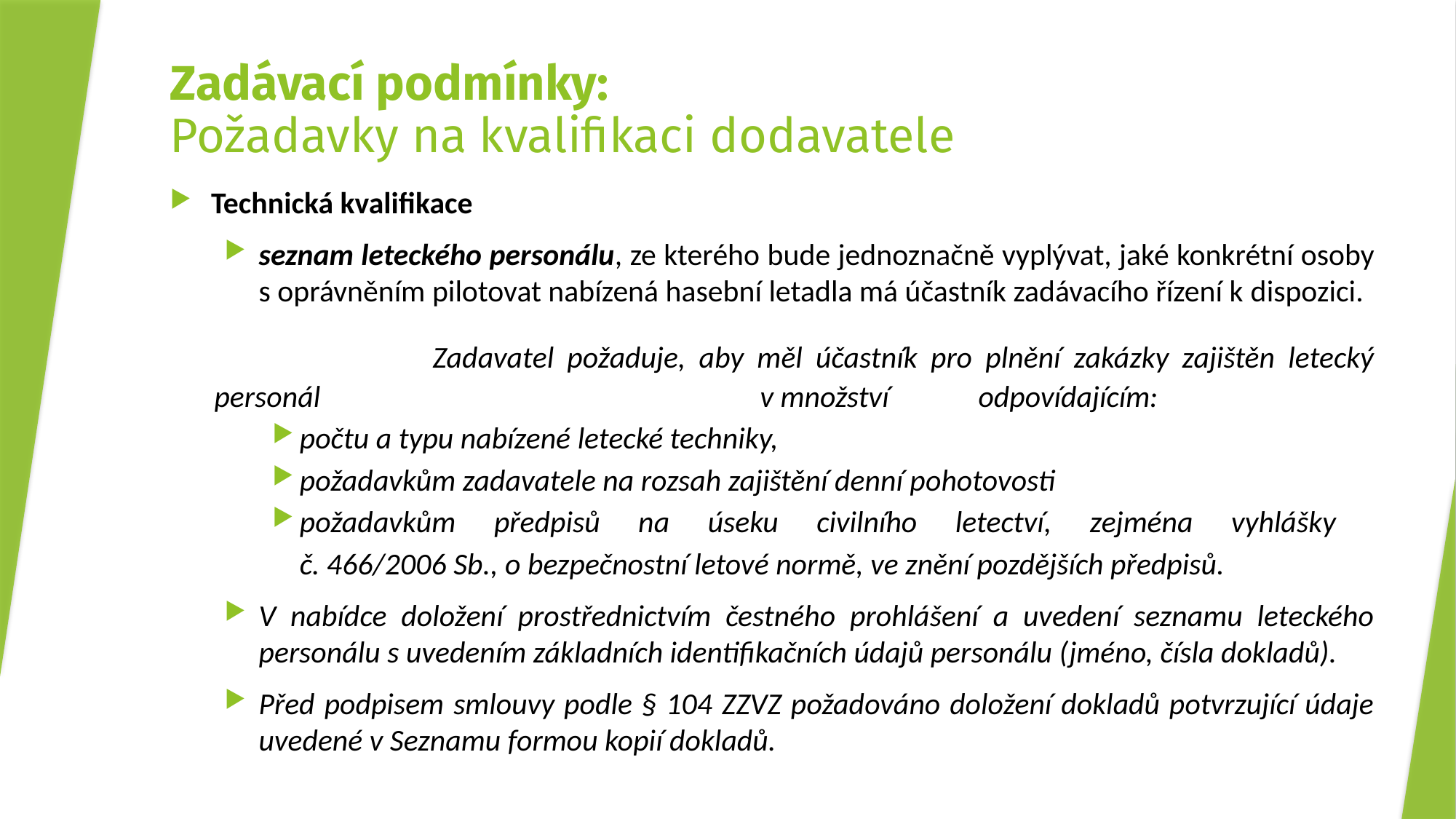

# Zadávací podmínky: Požadavky na kvalifikaci dodavatele
Technická kvalifikace
seznam leteckého personálu, ze kterého bude jednoznačně vyplývat, jaké konkrétní osoby s oprávněním pilotovat nabízená hasební letadla má účastník zadávacího řízení k dispozici.
		Zadavatel požaduje, aby měl účastník pro plnění zakázky zajištěn letecký personál 				v množství 	odpovídajícím:
počtu a typu nabízené letecké techniky,
požadavkům zadavatele na rozsah zajištění denní pohotovosti
požadavkům předpisů na úseku civilního letectví, zejména vyhlášky
č. 466/2006 Sb., o bezpečnostní letové normě, ve znění pozdějších předpisů.
V nabídce doložení prostřednictvím čestného prohlášení a uvedení seznamu leteckého personálu s uvedením základních identifikačních údajů personálu (jméno, čísla dokladů).
Před podpisem smlouvy podle § 104 ZZVZ požadováno doložení dokladů potvrzující údaje uvedené v Seznamu formou kopií dokladů.